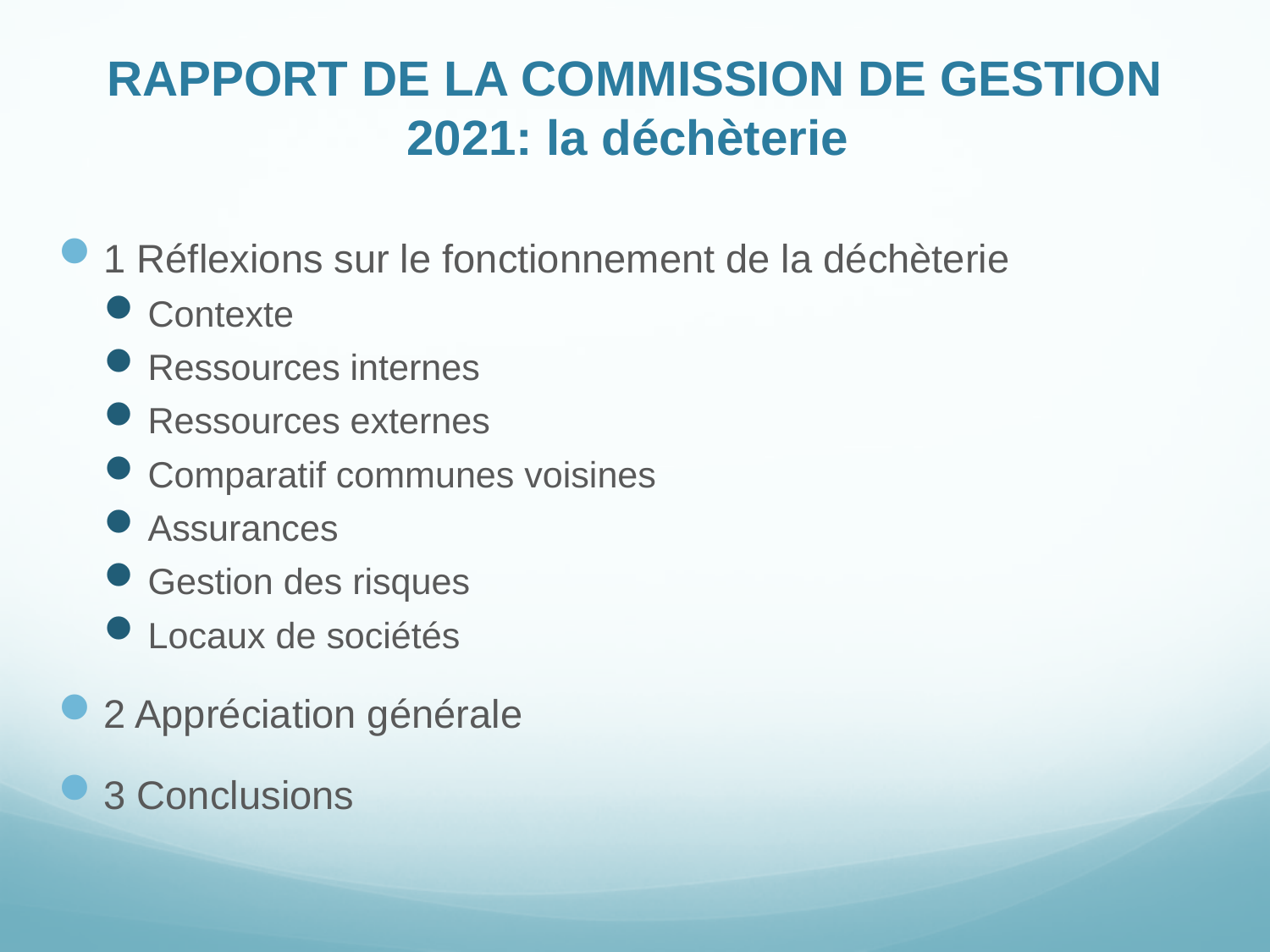

# RAPPORT DE LA COMMISSION DE GESTION 2021: la déchèterie

1 Réflexions sur le fonctionnement de la déchèterie
Contexte
Ressources internes
Ressources externes
Comparatif communes voisines
Assurances
Gestion des risques
Locaux de sociétés
2 Appréciation générale
3 Conclusions